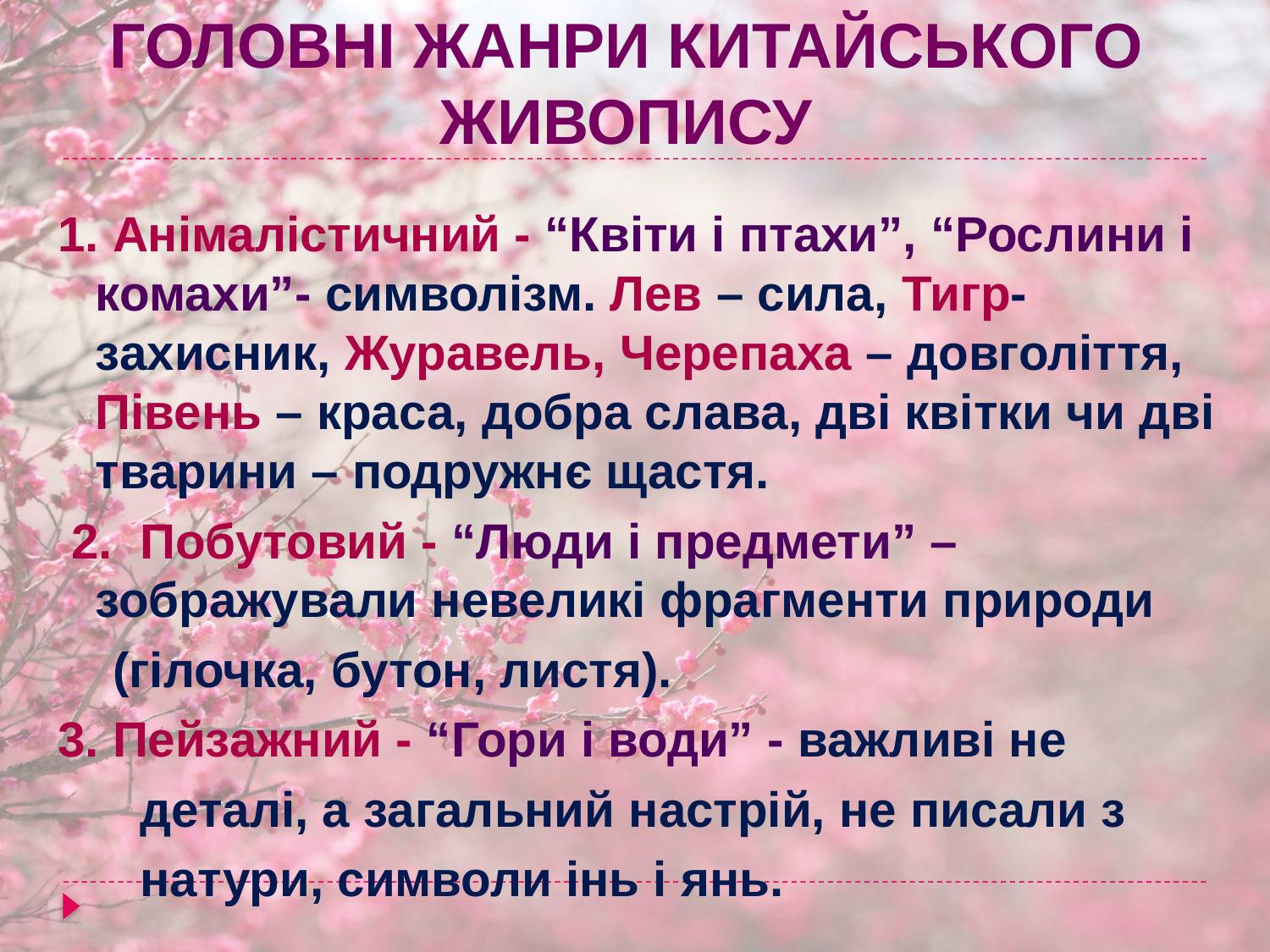

# ГОЛОВНІ ЖАНРИ КИТАЙСЬКОГО ЖИВОПИСУ
1. Анімалістичний - “Квіти і птахи”, “Рослини і комахи”- символізм. Лев – сила, Тигр-захисник, Журавель, Черепаха – довголіття, Півень – краса, добра слава, дві квітки чи дві тварини – подружнє щастя.
 2.  Побутовий - “Люди і предмети” – зображували невеликі фрагменти природи
    (гілочка, бутон, листя).
3. Пейзажний - “Гори і води” - важливі не
      деталі, а загальний настрій, не писали з
      натури, символи інь і янь.